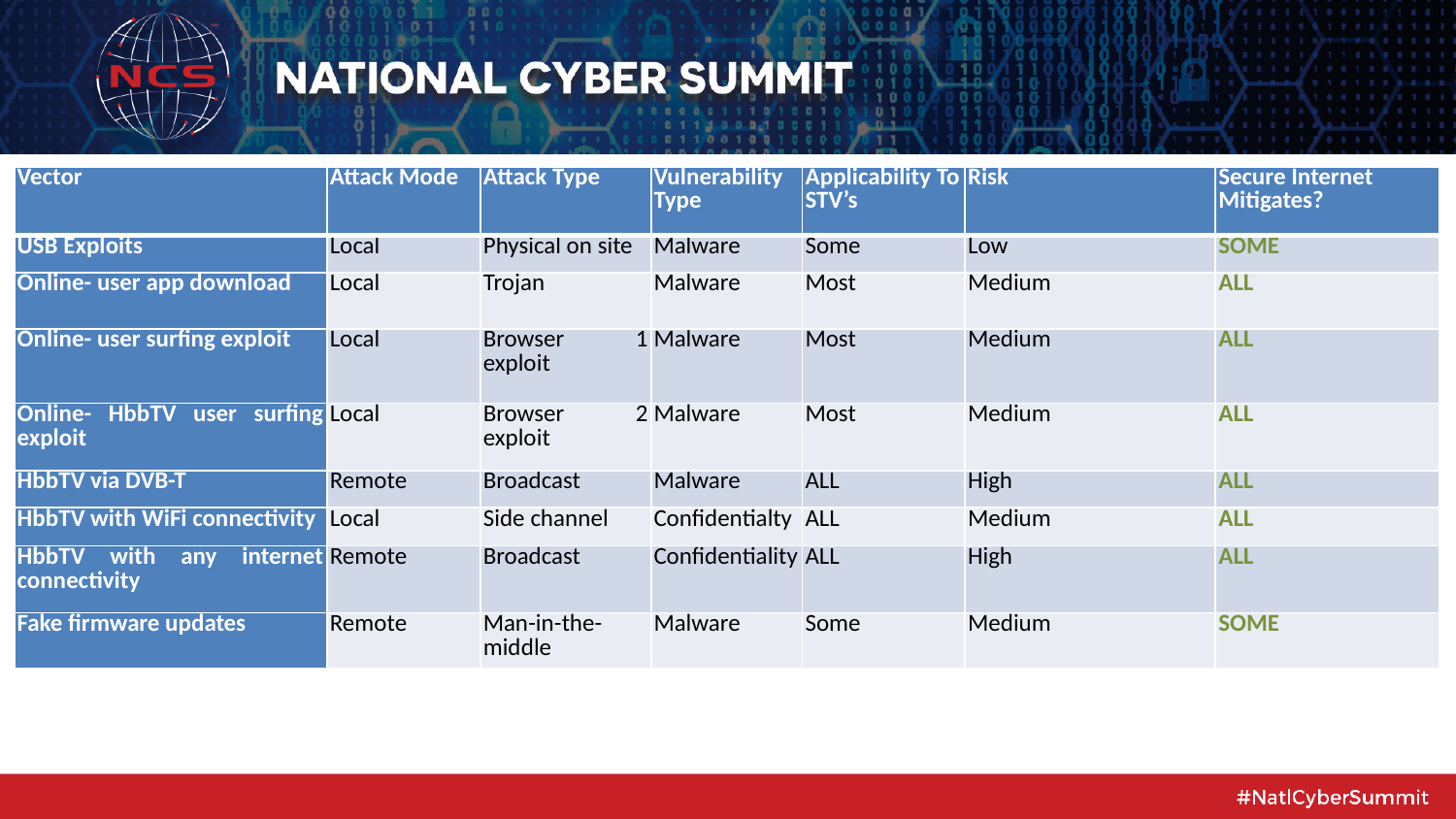

| Vector | Attack Mode | Attack Type | Vulnerability Type | Applicability To STV’s | Risk | Secure Internet Mitigates? |
| --- | --- | --- | --- | --- | --- | --- |
| USB Exploits | Local | Physical on site | Malware | Some | Low | SOME |
| Online- user app download | Local | Trojan | Malware | Most | Medium | ALL |
| Online- user surfing exploit | Local | Browser 1 exploit | Malware | Most | Medium | ALL |
| Online- HbbTV user surfing exploit | Local | Browser 2 exploit | Malware | Most | Medium | ALL |
| HbbTV via DVB-T | Remote | Broadcast | Malware | ALL | High | ALL |
| HbbTV with WiFi connectivity | Local | Side channel | Confidentialty | ALL | Medium | ALL |
| HbbTV with any internet connectivity | Remote | Broadcast | Confidentiality | ALL | High | ALL |
| Fake firmware updates | Remote | Man-in-the-middle | Malware | Some | Medium | SOME |